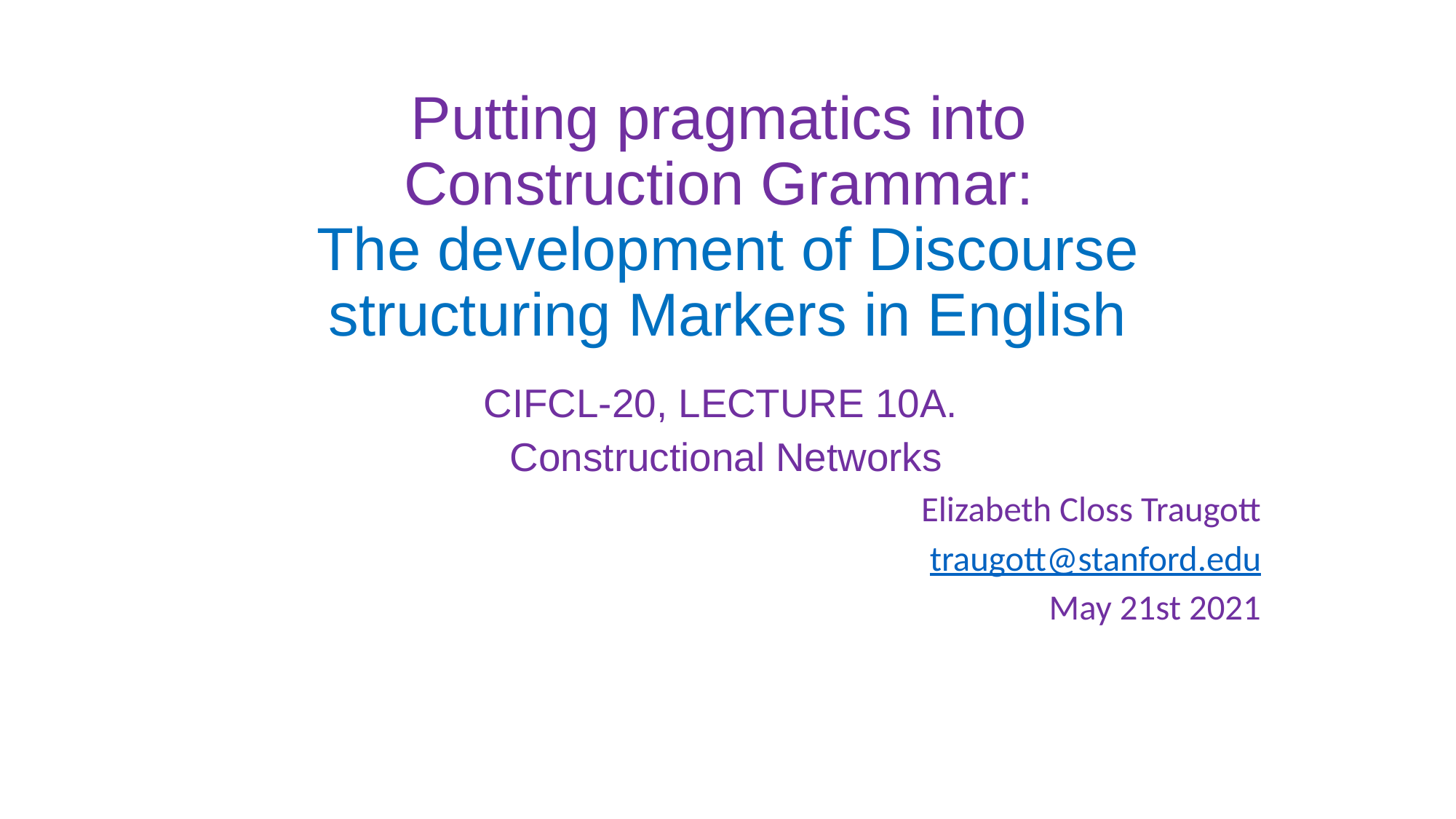

# Putting pragmatics into Construction Grammar: The development of Discourse structuring Markers in English
CIFCL-20, LECTURE 10A.
Constructional Networks
Elizabeth Closs Traugott
traugott@stanford.edu
May 21st 2021